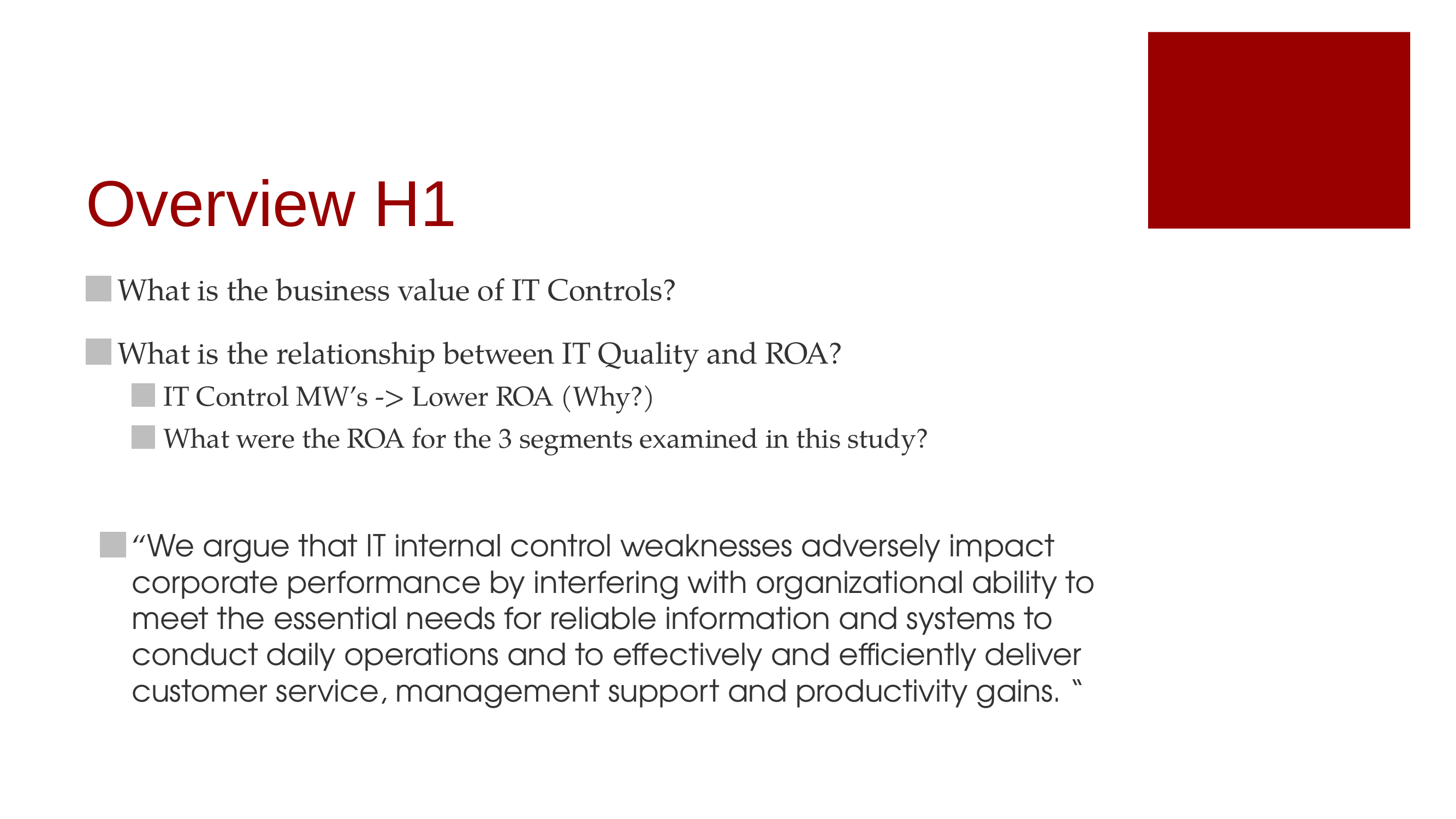

# Overview H1
What is the business value of IT Controls?
What is the relationship between IT Quality and ROA?
IT Control MW’s -> Lower ROA (Why?)
What were the ROA for the 3 segments examined in this study?

“We argue that IT internal control weaknesses adversely impact corporate performance by interfering with organizational ability to meet the essential needs for reliable information and systems to conduct daily operations and to effectively and efficiently deliver customer service, management support and productivity gains. “